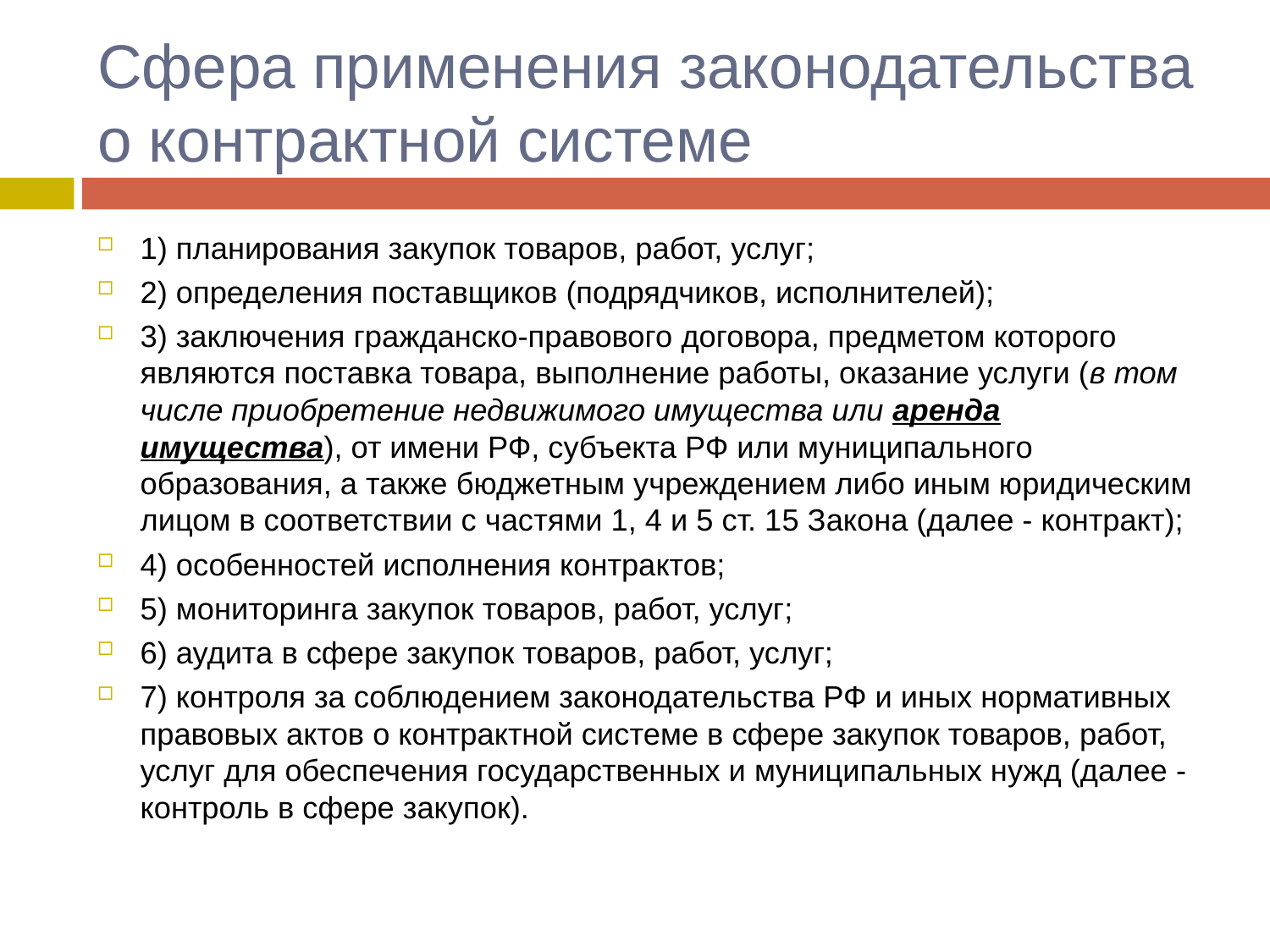

# Сфера применения законодательства о контрактной системе
1) планирования закупок товаров, работ, услуг;
2) определения поставщиков (подрядчиков, исполнителей);
3) заключения гражданско-правового договора, предметом которого являются поставка товара, выполнение работы, оказание услуги (в том числе приобретение недвижимого имущества или аренда имущества), от имени РФ, субъекта РФ или муниципального образования, а также бюджетным учреждением либо иным юридическим лицом в соответствии с частями 1, 4 и 5 ст. 15 Закона (далее - контракт);
4) особенностей исполнения контрактов;
5) мониторинга закупок товаров, работ, услуг;
6) аудита в сфере закупок товаров, работ, услуг;
7) контроля за соблюдением законодательства РФ и иных нормативных правовых актов о контрактной системе в сфере закупок товаров, работ, услуг для обеспечения государственных и муниципальных нужд (далее - контроль в сфере закупок).